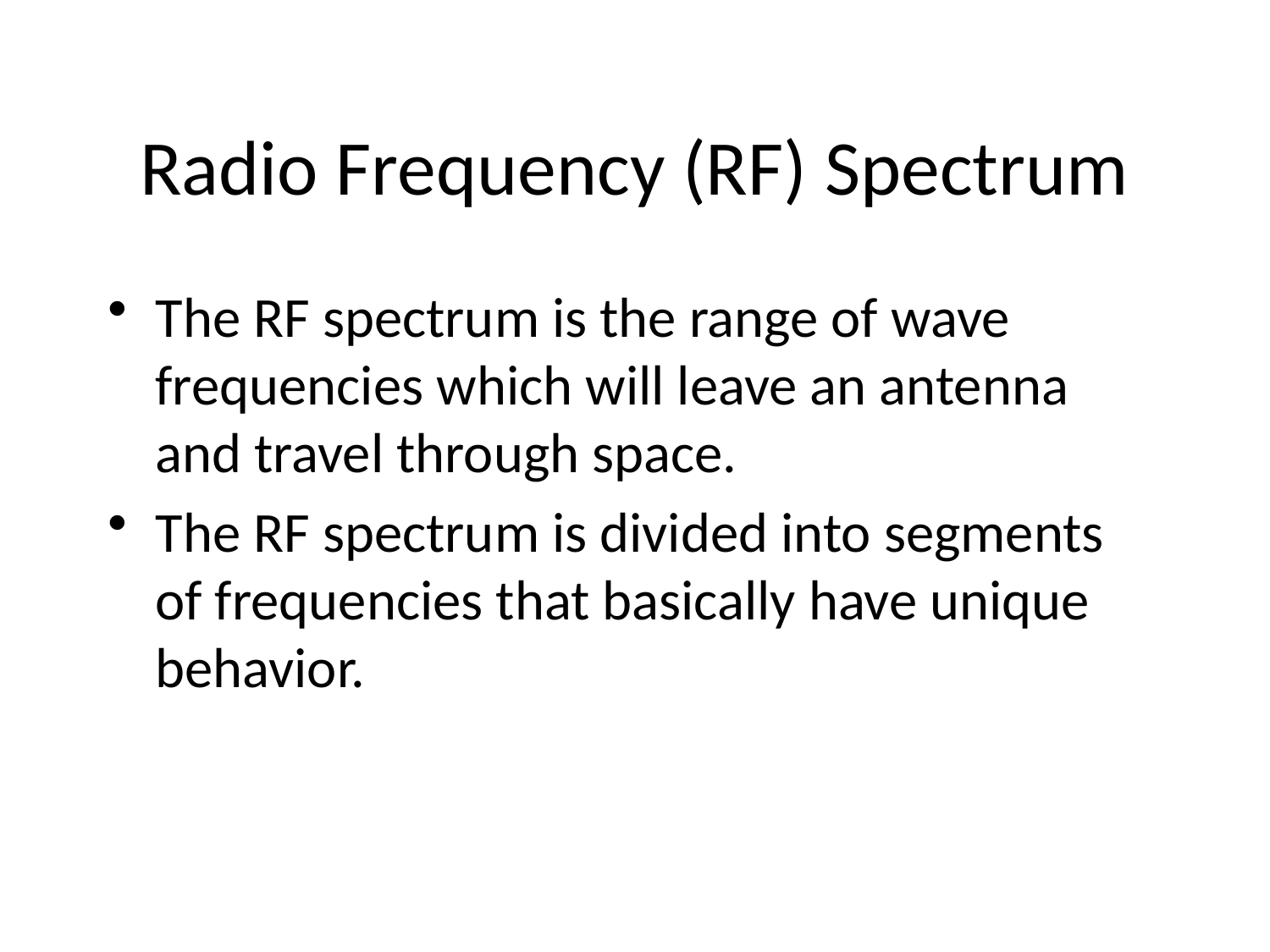

Radio Frequency (RF) Spectrum
The RF spectrum is the range of wave frequencies which will leave an antenna and travel through space.
The RF spectrum is divided into segments of frequencies that basically have unique behavior.